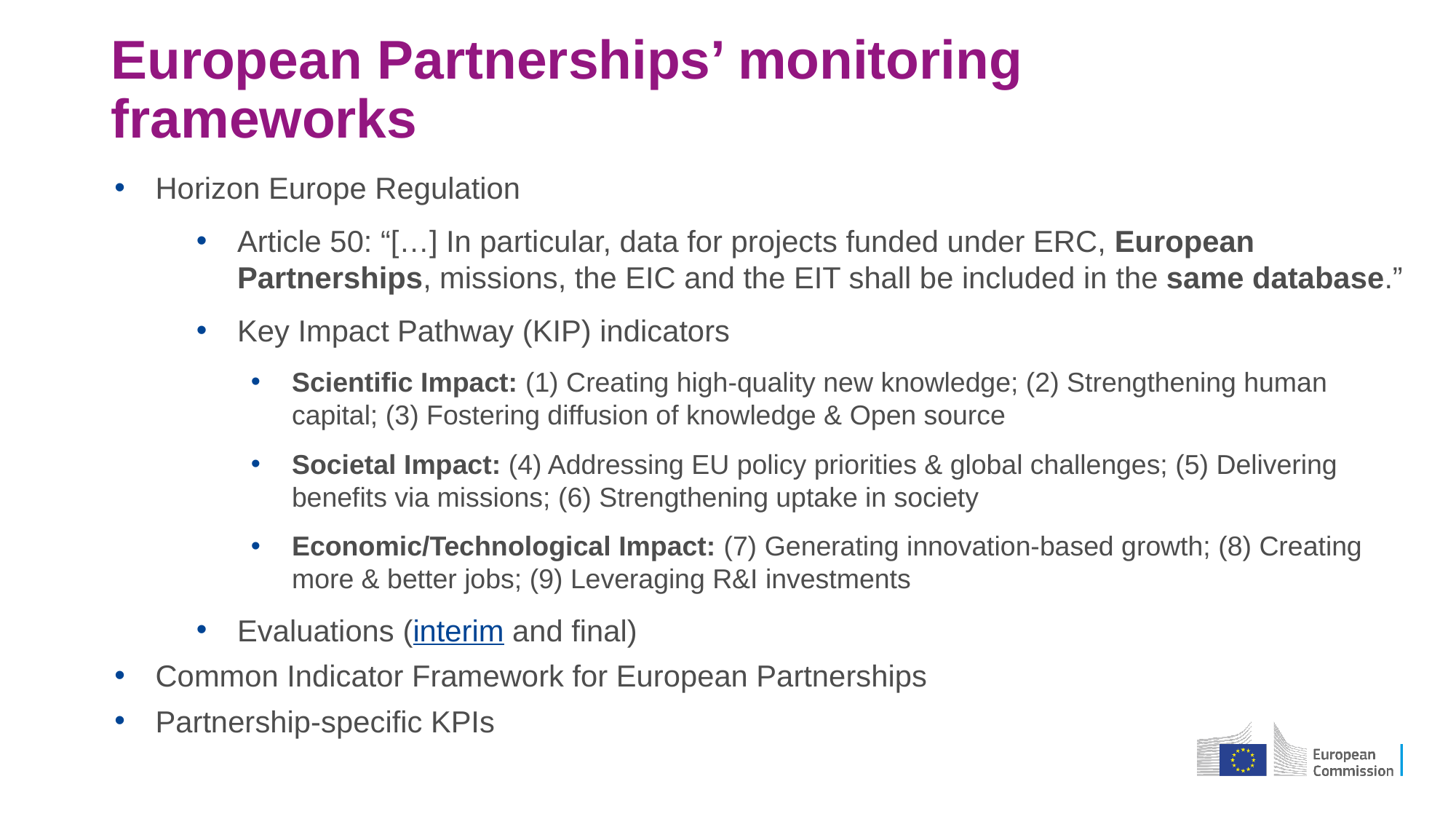

# European Partnerships’ monitoring frameworks
Horizon Europe Regulation
Article 50: “[…] In particular, data for projects funded under ERC, European Partnerships, missions, the EIC and the EIT shall be included in the same database.”
Key Impact Pathway (KIP) indicators
Scientific Impact: (1) Creating high-quality new knowledge; (2) Strengthening human capital; (3) Fostering diffusion of knowledge & Open source
Societal Impact: (4) Addressing EU policy priorities & global challenges; (5) Delivering benefits via missions; (6) Strengthening uptake in society
Economic/Technological Impact: (7) Generating innovation-based growth; (8) Creating more & better jobs; (9) Leveraging R&I investments
Evaluations (interim and final)
Common Indicator Framework for European Partnerships
Partnership-specific KPIs